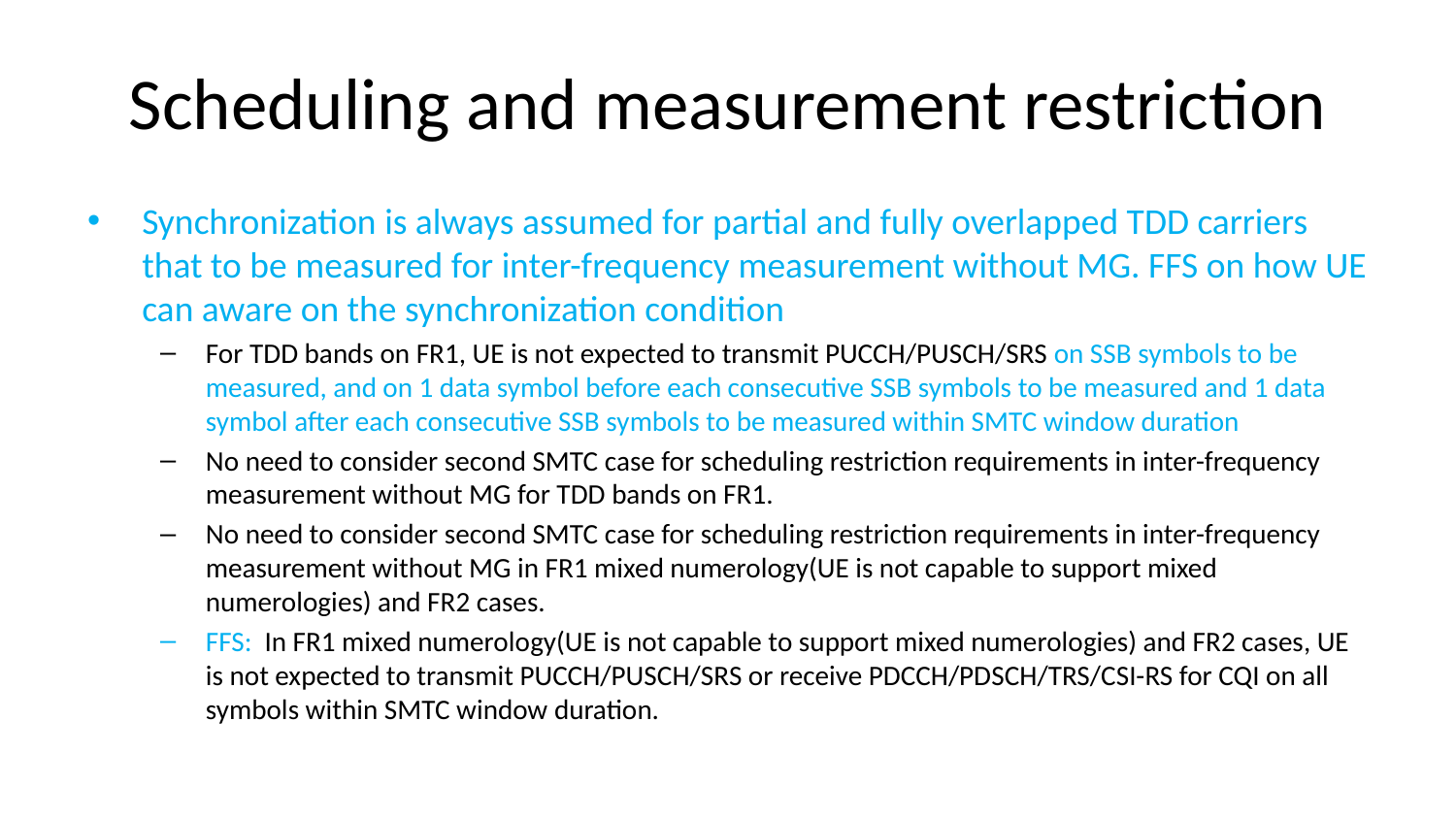

# Scheduling and measurement restriction
Synchronization is always assumed for partial and fully overlapped TDD carriers that to be measured for inter-frequency measurement without MG. FFS on how UE can aware on the synchronization condition
For TDD bands on FR1, UE is not expected to transmit PUCCH/PUSCH/SRS on SSB symbols to be measured, and on 1 data symbol before each consecutive SSB symbols to be measured and 1 data symbol after each consecutive SSB symbols to be measured within SMTC window duration
No need to consider second SMTC case for scheduling restriction requirements in inter-frequency measurement without MG for TDD bands on FR1.
No need to consider second SMTC case for scheduling restriction requirements in inter-frequency measurement without MG in FR1 mixed numerology(UE is not capable to support mixed numerologies) and FR2 cases.
FFS:  In FR1 mixed numerology(UE is not capable to support mixed numerologies) and FR2 cases, UE is not expected to transmit PUCCH/PUSCH/SRS or receive PDCCH/PDSCH/TRS/CSI-RS for CQI on all symbols within SMTC window duration.